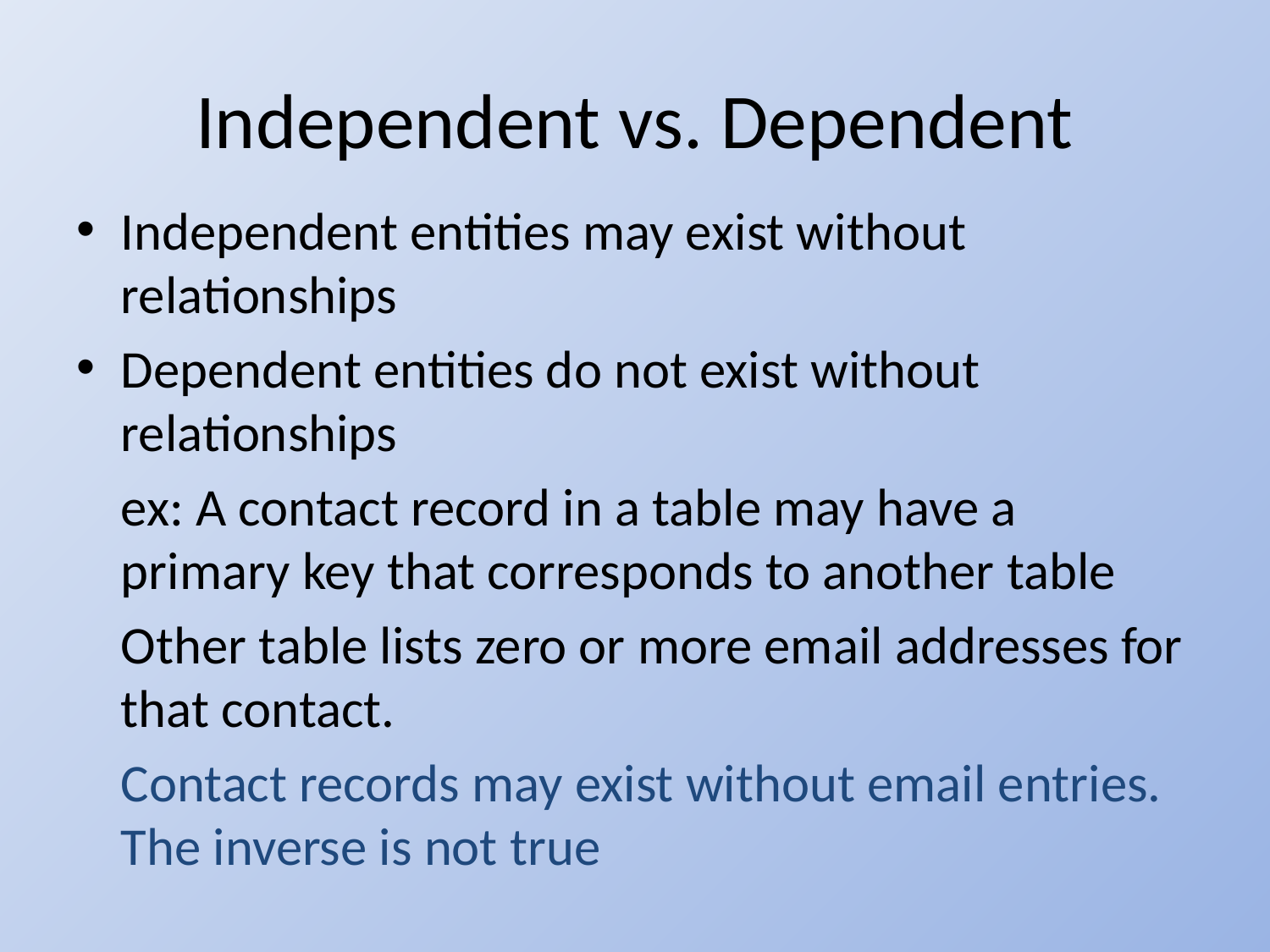

# Independent vs. Dependent
Independent entities may exist without relationships
Dependent entities do not exist without relationships
	ex: A contact record in a table may have a primary key that corresponds to another table
	Other table lists zero or more email addresses for that contact.
	Contact records may exist without email entries. The inverse is not true